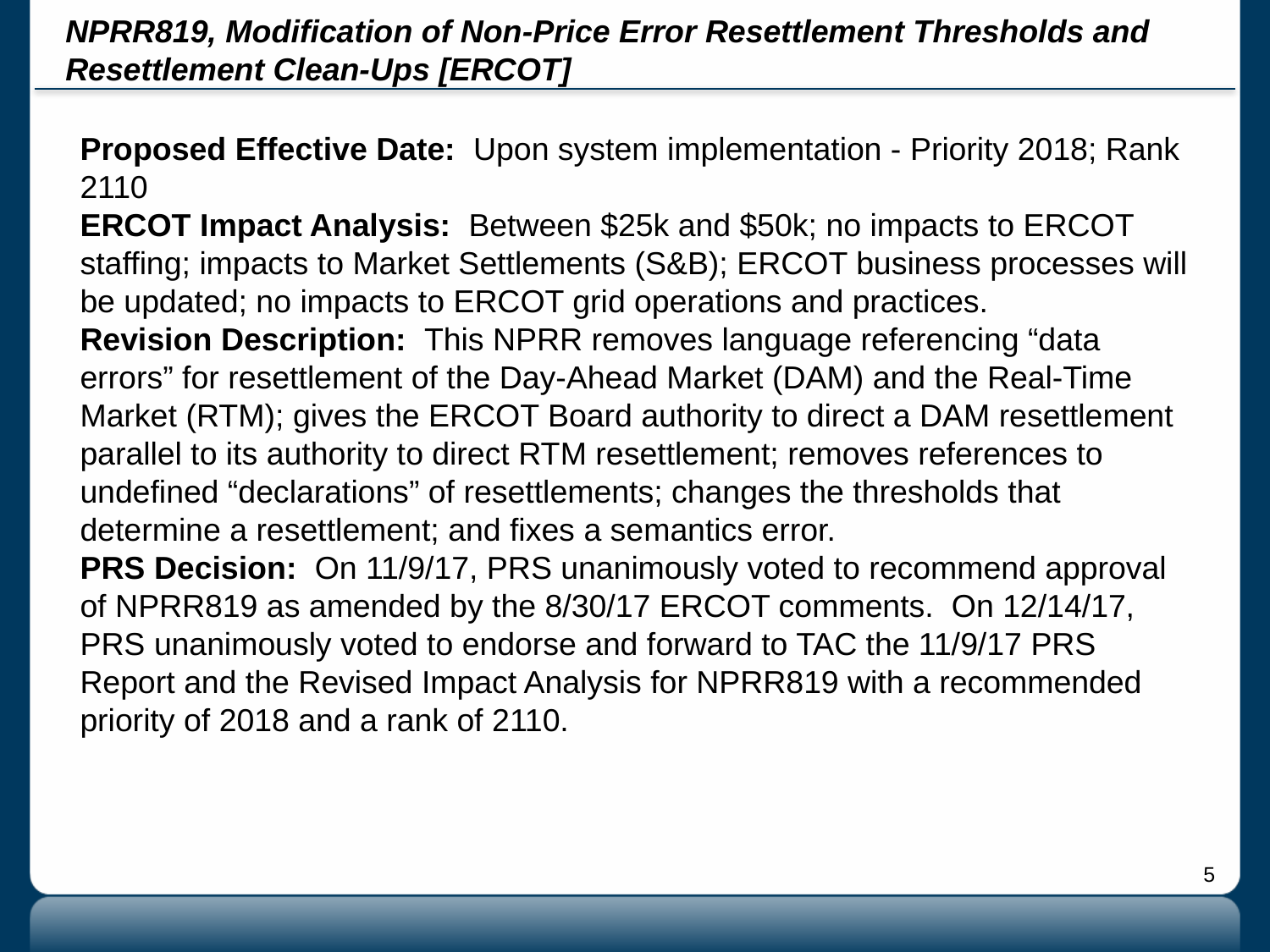

# NPRR819, Modification of Non-Price Error Resettlement Thresholds and Resettlement Clean-Ups [ERCOT]
Proposed Effective Date:  Upon system implementation - Priority 2018; Rank 2110
ERCOT Impact Analysis:  Between $25k and $50k; no impacts to ERCOT staffing; impacts to Market Settlements (S&B); ERCOT business processes will be updated; no impacts to ERCOT grid operations and practices.
Revision Description:  This NPRR removes language referencing “data errors” for resettlement of the Day-Ahead Market (DAM) and the Real-Time Market (RTM); gives the ERCOT Board authority to direct a DAM resettlement parallel to its authority to direct RTM resettlement; removes references to undefined “declarations” of resettlements; changes the thresholds that determine a resettlement; and fixes a semantics error.
PRS Decision:  On 11/9/17, PRS unanimously voted to recommend approval of NPRR819 as amended by the 8/30/17 ERCOT comments.  On 12/14/17, PRS unanimously voted to endorse and forward to TAC the 11/9/17 PRS Report and the Revised Impact Analysis for NPRR819 with a recommended priority of 2018 and a rank of 2110.